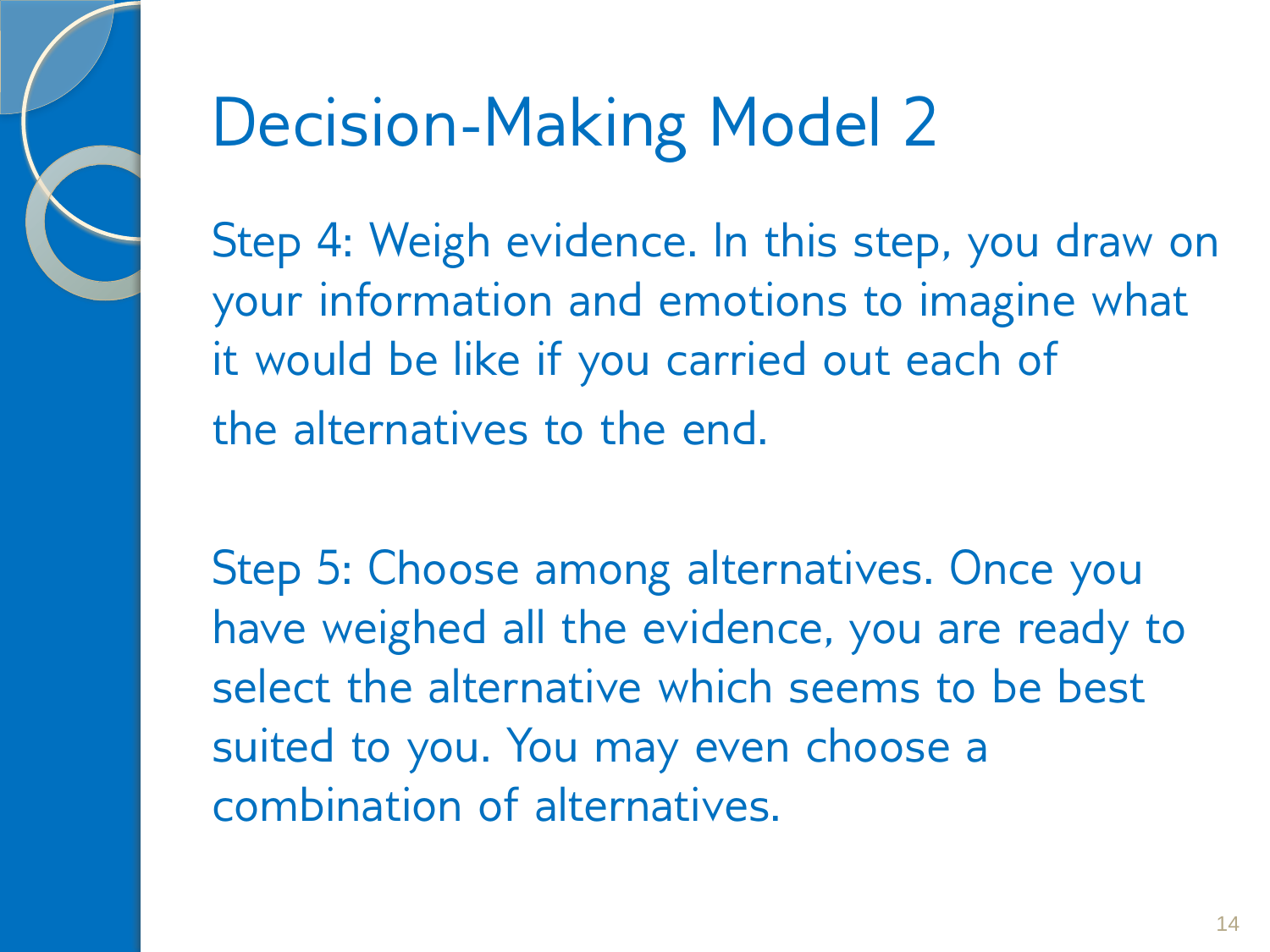

# Decision-Making Model 2
Step 4: Weigh evidence. In this step, you draw on your information and emotions to imagine what it would be like if you carried out each of
the alternatives to the end.

Step 5: Choose among alternatives. Once you have weighed all the evidence, you are ready to select the alternative which seems to be best suited to you. You may even choose a combination of alternatives.

14